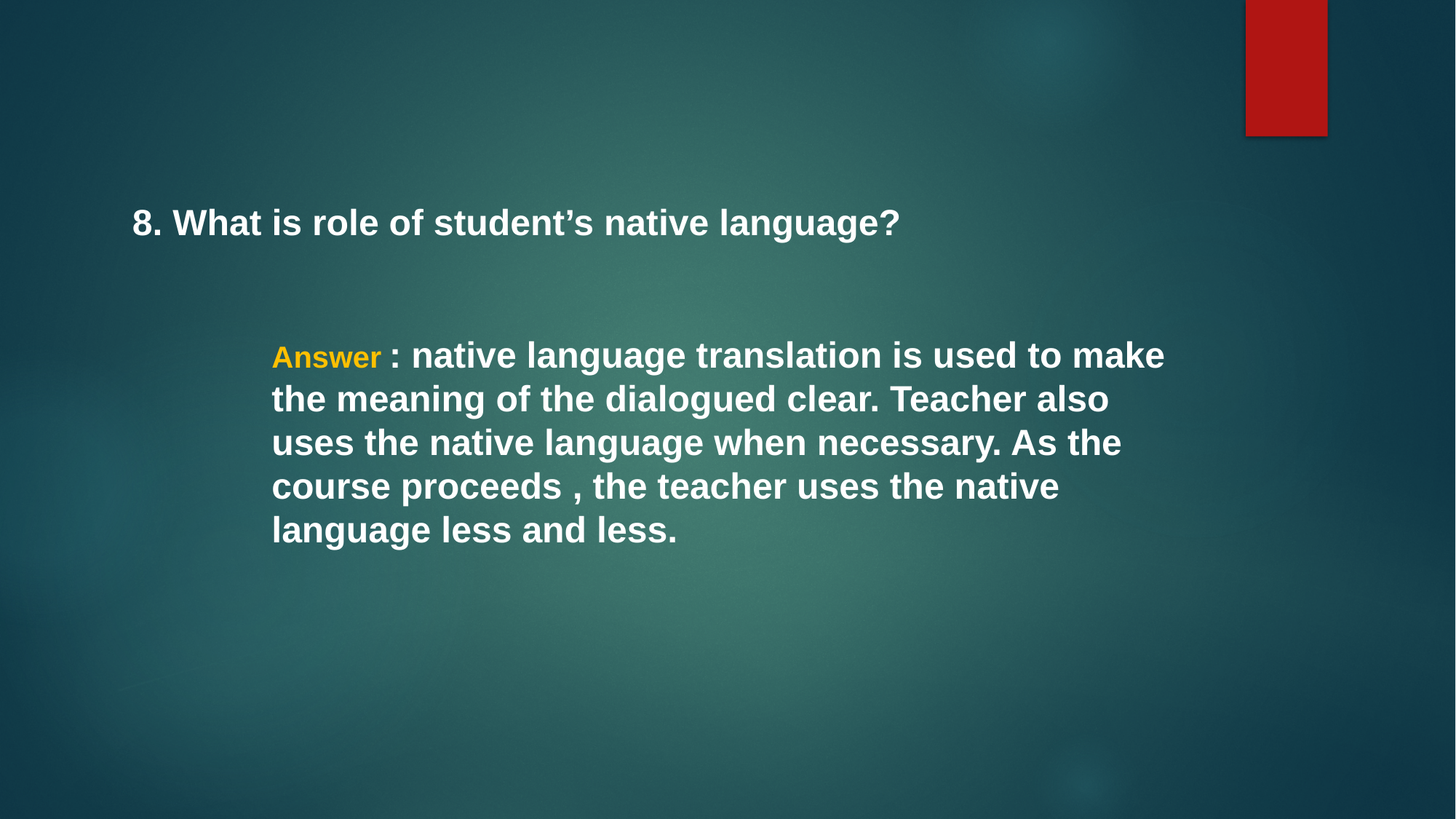

8. What is role of student’s native language?
Answer : native language translation is used to make the meaning of the dialogued clear. Teacher also uses the native language when necessary. As the course proceeds , the teacher uses the native language less and less.